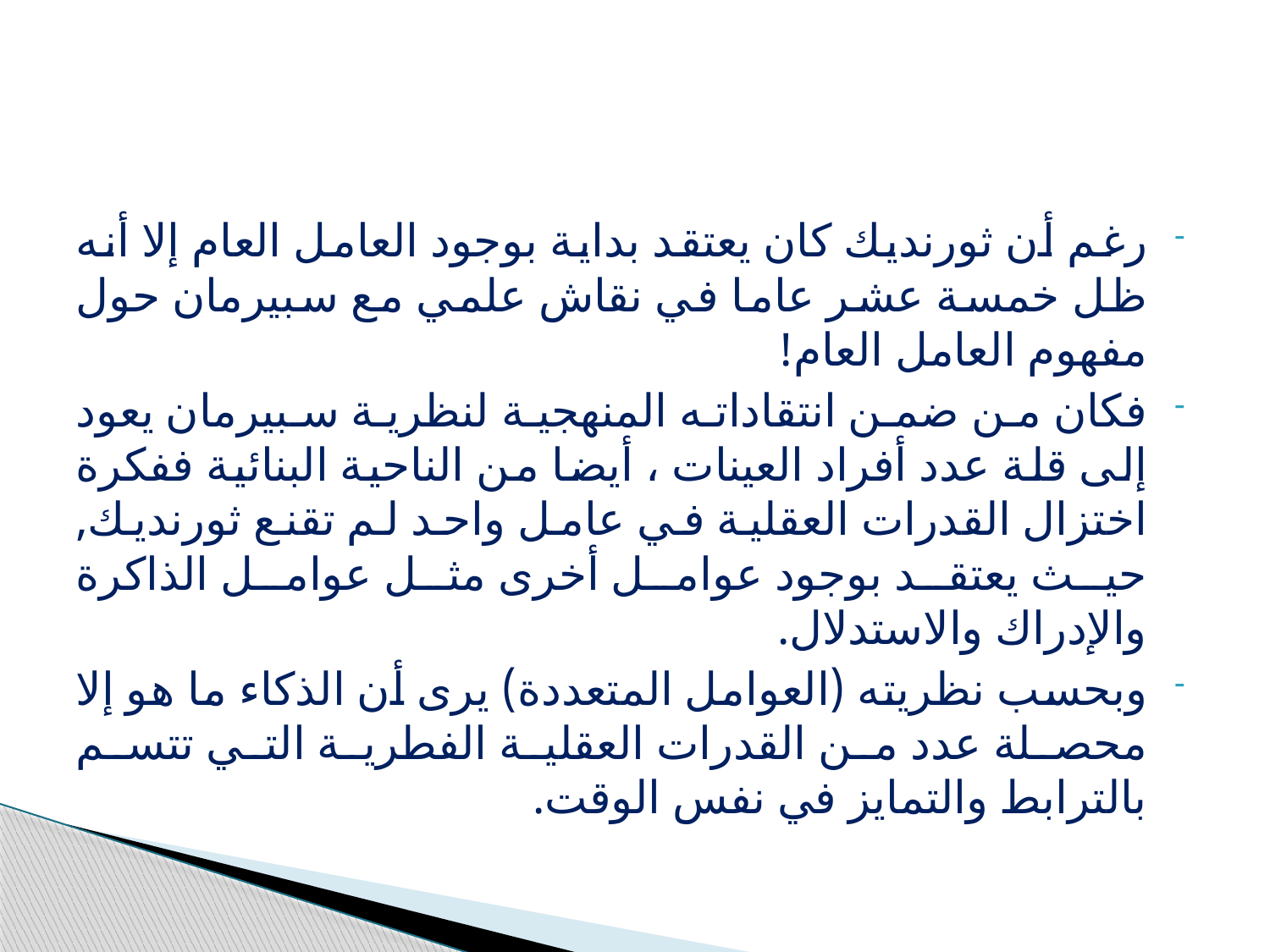

رغم أن ثورنديك كان يعتقد بداية بوجود العامل العام إلا أنه ظل خمسة عشر عاما في نقاش علمي مع سبيرمان حول مفهوم العامل العام!
فكان من ضمن انتقاداته المنهجية لنظرية سبيرمان يعود إلى قلة عدد أفراد العينات ، أيضا من الناحية البنائية ففكرة اختزال القدرات العقلية في عامل واحد لم تقنع ثورنديك, حيث يعتقد بوجود عوامل أخرى مثل عوامل الذاكرة والإدراك والاستدلال.
وبحسب نظريته (العوامل المتعددة) يرى أن الذكاء ما هو إلا محصلة عدد من القدرات العقلية الفطرية التي تتسم بالترابط والتمايز في نفس الوقت.